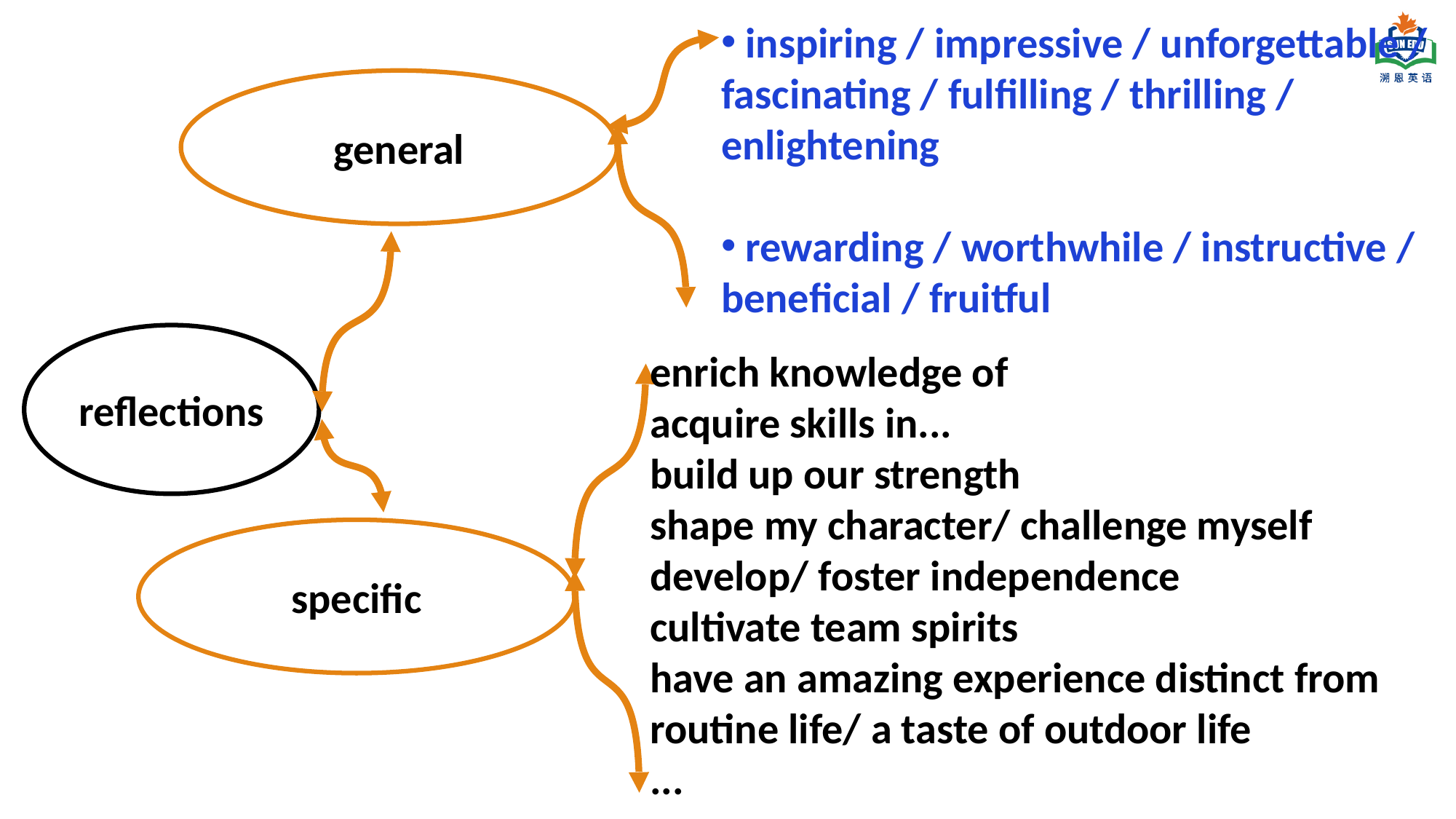

inspiring / impressive / unforgettable / fascinating / fulfilling / thrilling / enlightening

 rewarding / worthwhile / instructive / beneficial / fruitful
general
reflections
enrich knowledge of
acquire skills in...
build up our strength
shape my character/ challenge myself
develop/ foster independence
cultivate team spirits
have an amazing experience distinct from routine life/ a taste of outdoor life
...
specific